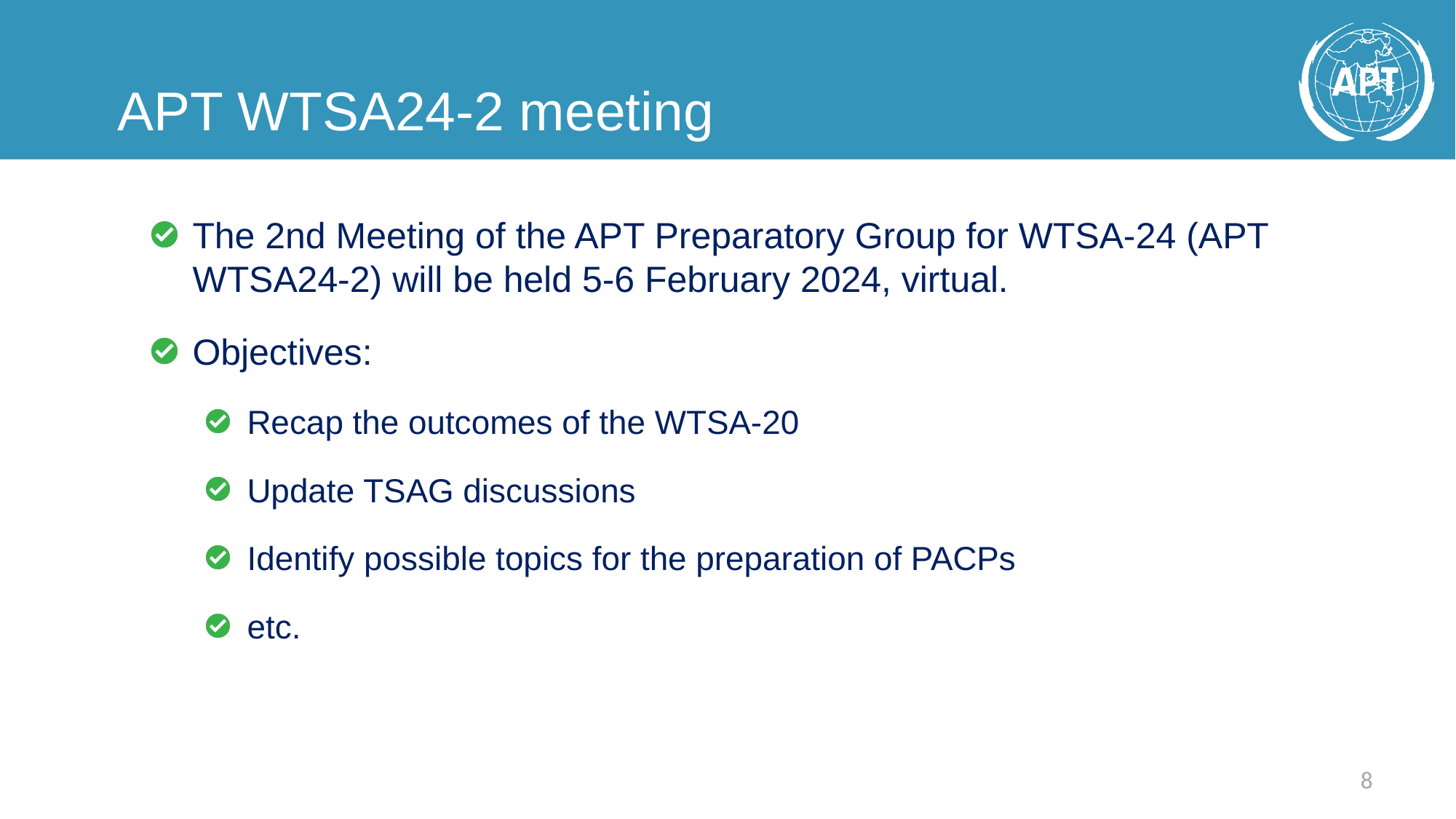

APT WTSA24-2 meeting

The 2nd Meeting of the APT Preparatory Group for WTSA-24 (APT WTSA24-2) will be held 5-6 February 2024, virtual.
Objectives:
Recap the outcomes of the WTSA-20
Update TSAG discussions
Identify possible topics for the preparation of PACPs
etc.